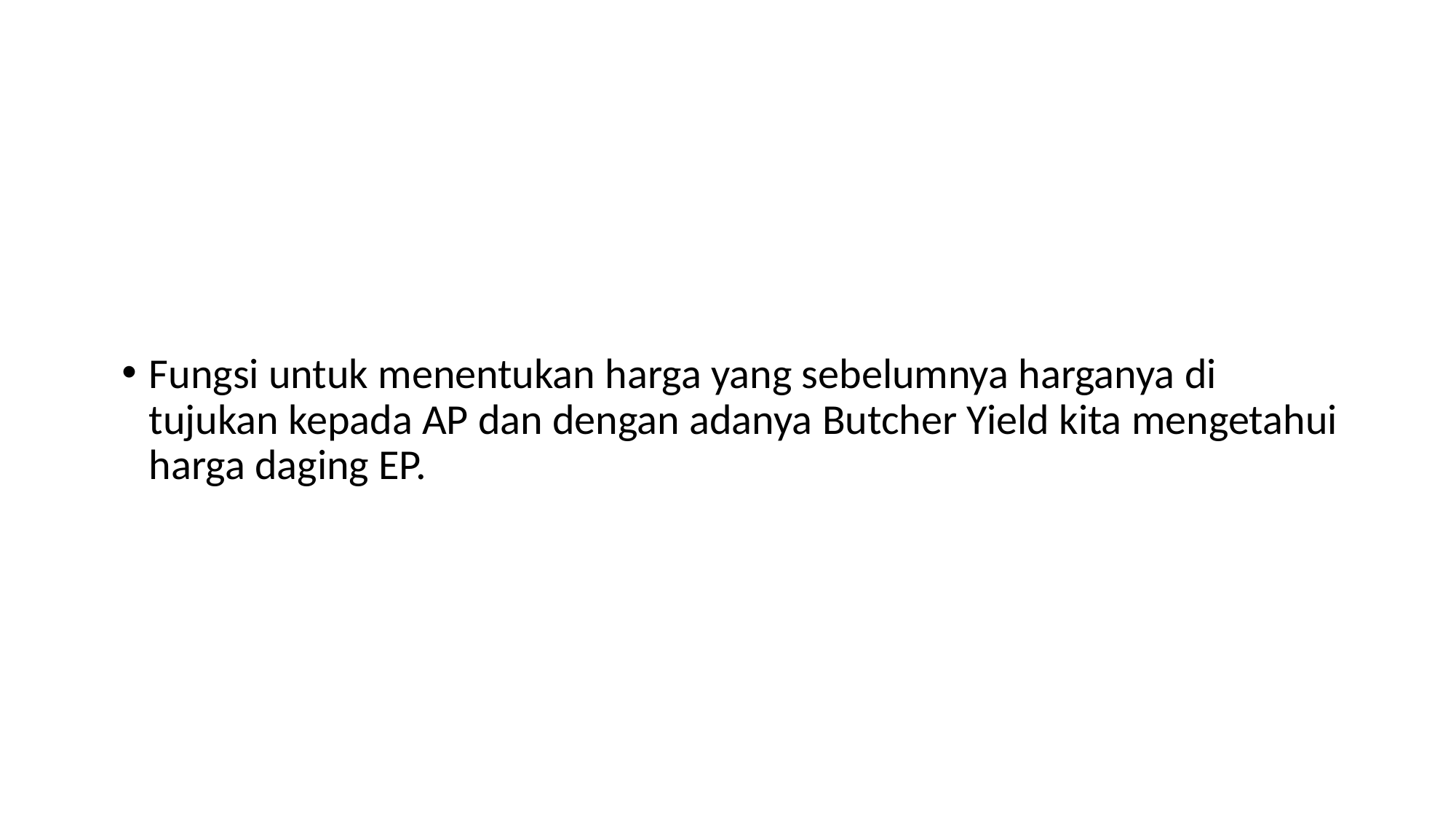

#
Fungsi untuk menentukan harga yang sebelumnya harganya di tujukan kepada AP dan dengan adanya Butcher Yield kita mengetahui harga daging EP.